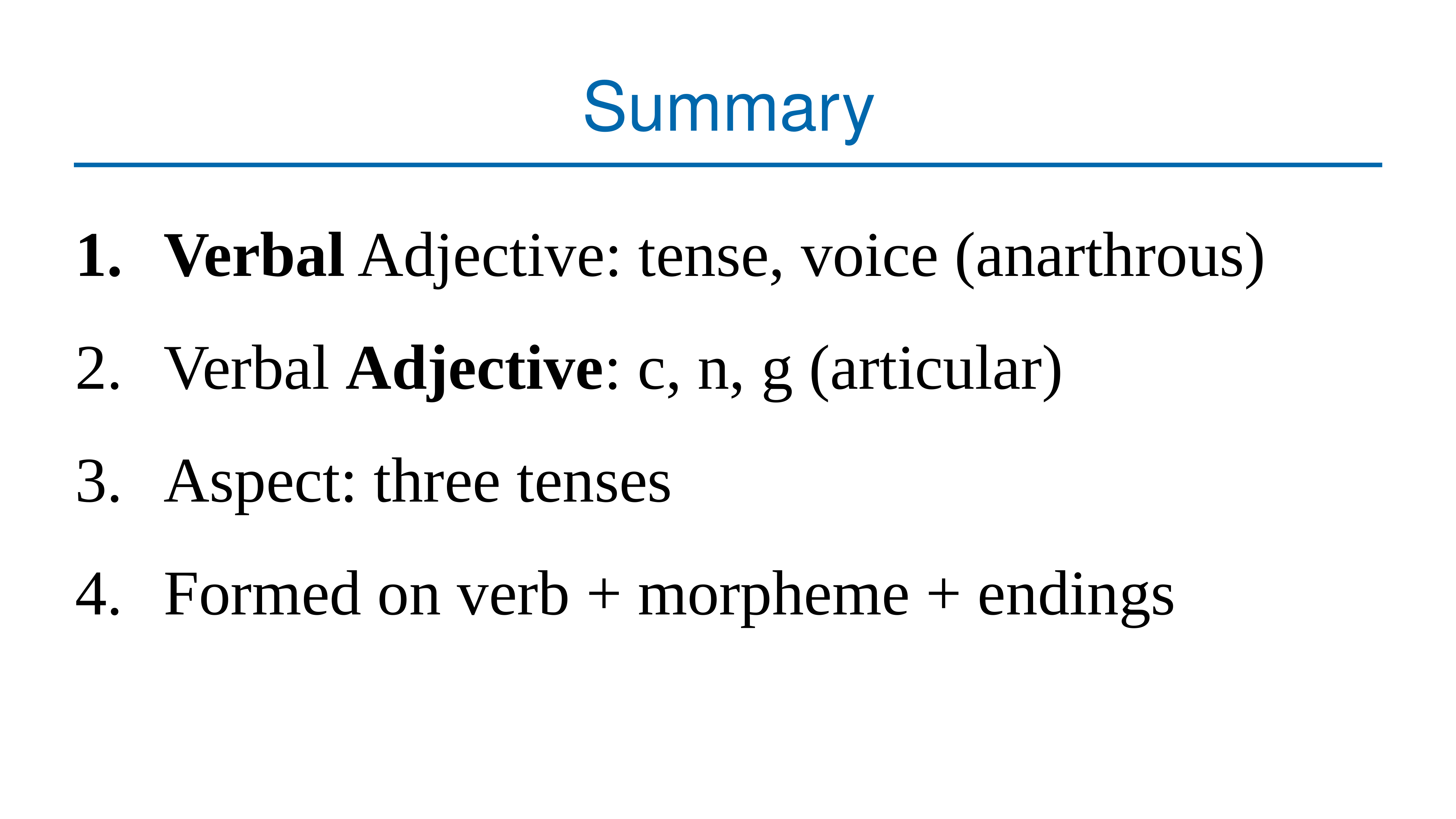

# Summary
Verbal Adjective: tense, voice (anarthrous)
Verbal Adjective: c, n, g (articular)
Aspect: three tenses
Formed on verb + morpheme + endings